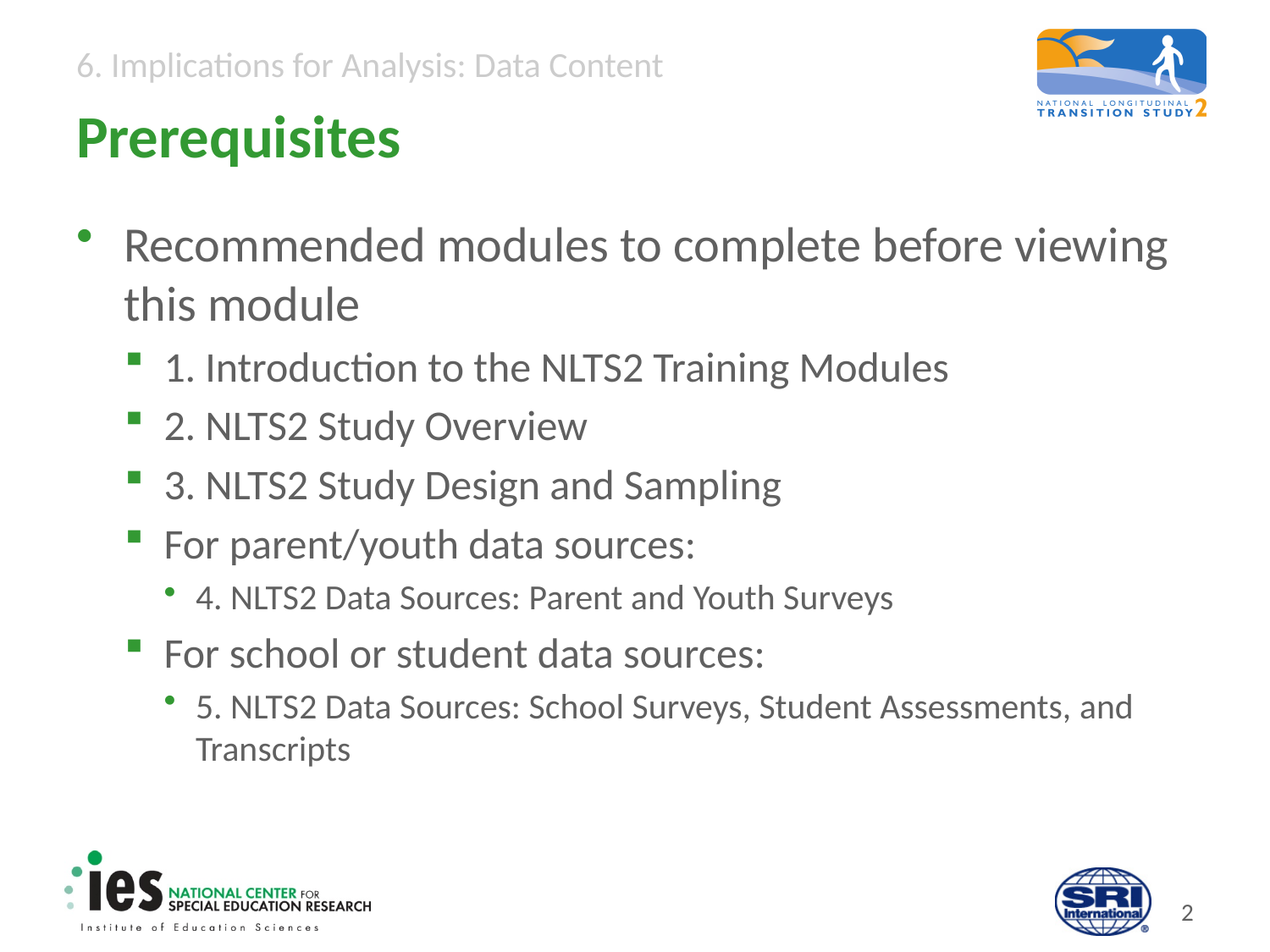

# Prerequisites
Recommended modules to complete before viewing this module
1. Introduction to the NLTS2 Training Modules
2. NLTS2 Study Overview
3. NLTS2 Study Design and Sampling
For parent/youth data sources:
4. NLTS2 Data Sources: Parent and Youth Surveys
For school or student data sources:
5. NLTS2 Data Sources: School Surveys, Student Assessments, and Transcripts
2